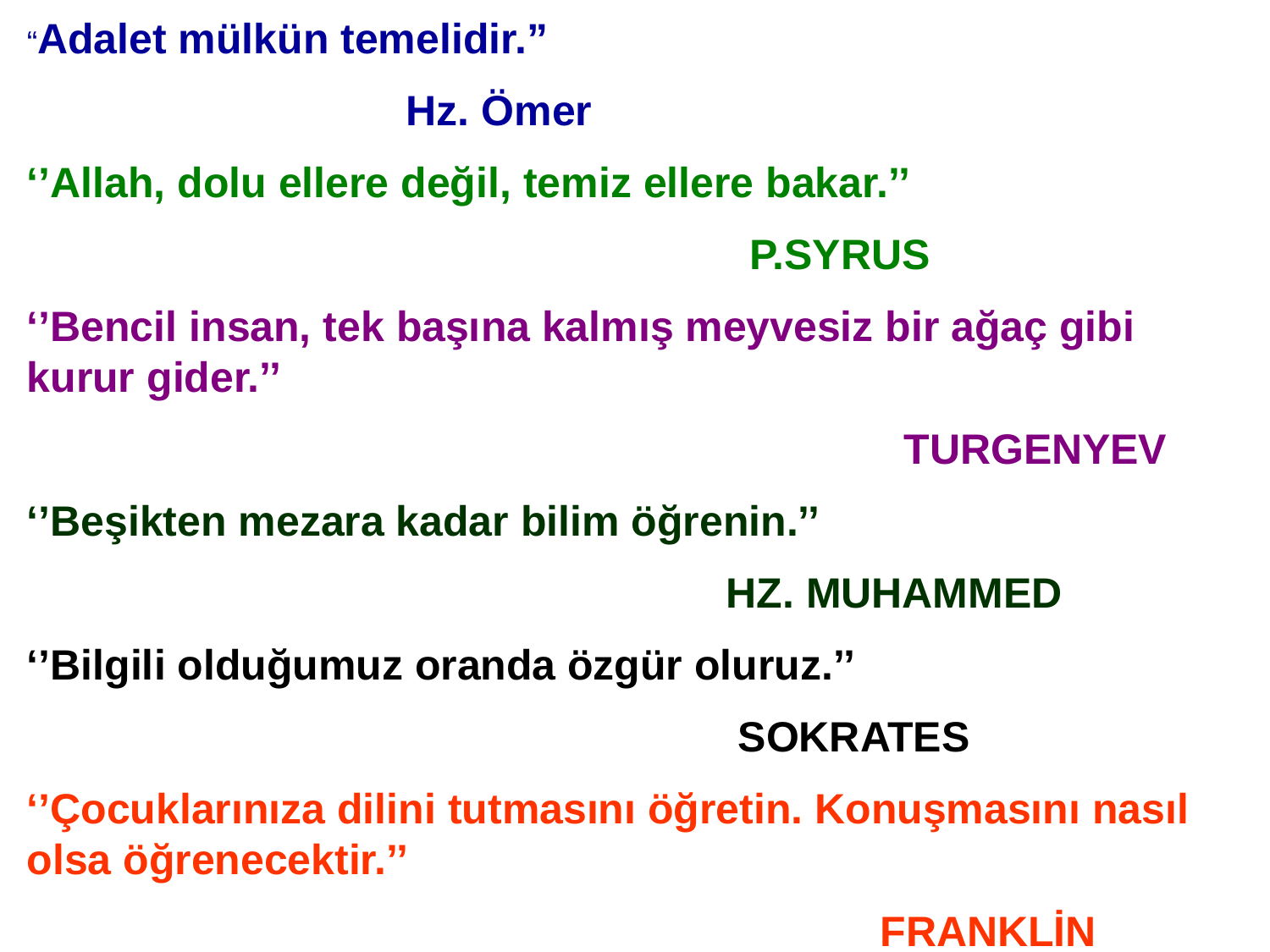

“Adalet mülkün temelidir.”
                                Hz. Ömer
‘’Allah, dolu ellere değil, temiz ellere bakar.’’
                                                             P.SYRUS
‘’Bencil insan, tek başına kalmış meyvesiz bir ağaç gibi kurur gider.’’
                                                                          TURGENYEV
‘’Beşikten mezara kadar bilim öğrenin.’’
                                                           HZ. MUHAMMED
‘’Bilgili olduğumuz oranda özgür oluruz.’’
                                                            SOKRATES
‘’Çocuklarınıza dilini tutmasını öğretin. Konuşmasını nasıl olsa öğrenecektir.’’
                                                                        FRANKLİN